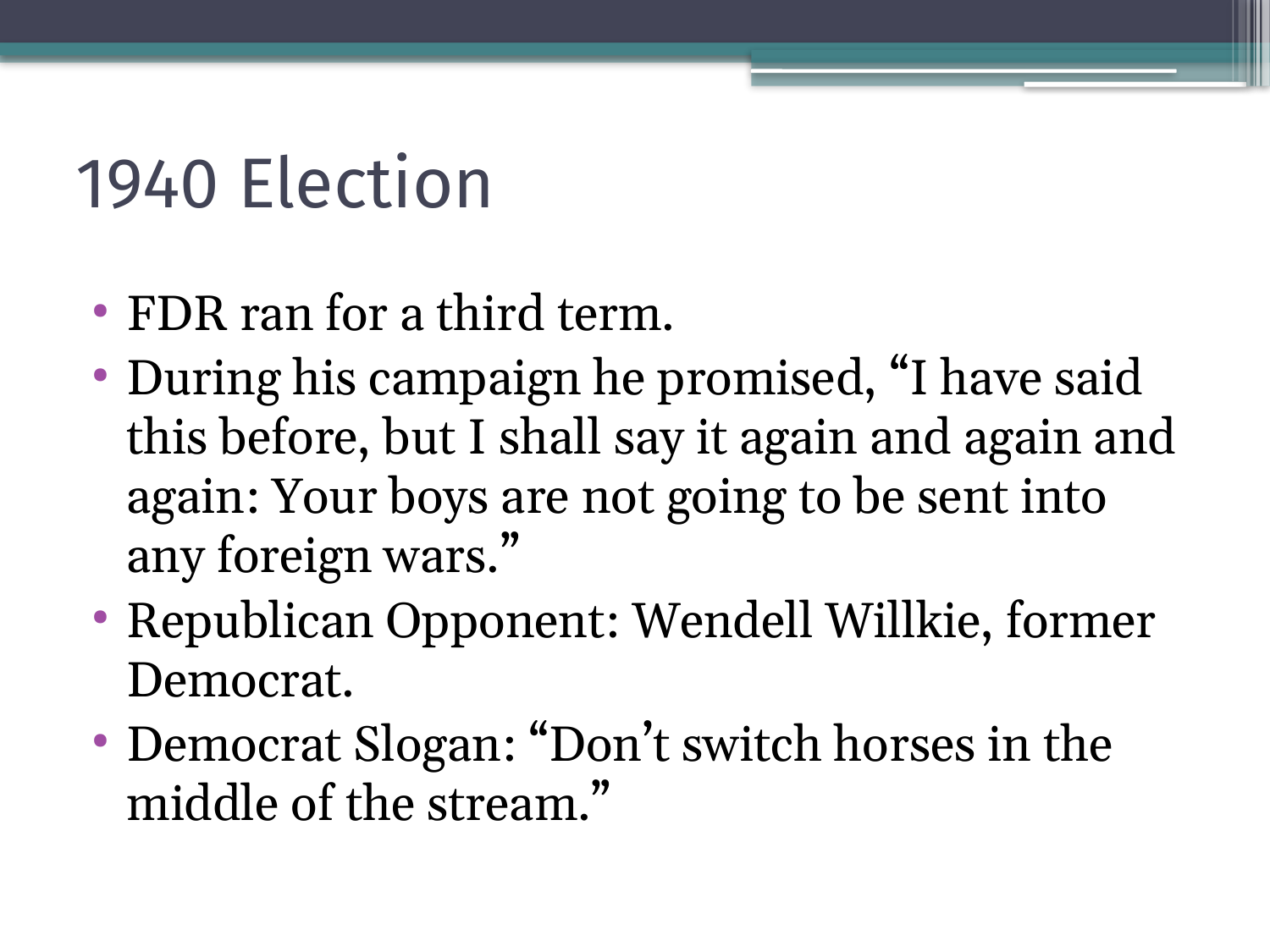

# 1940 Election
FDR ran for a third term.
During his campaign he promised, “I have said this before, but I shall say it again and again and again: Your boys are not going to be sent into any foreign wars.”
Republican Opponent: Wendell Willkie, former Democrat.
Democrat Slogan: “Don’t switch horses in the middle of the stream.”